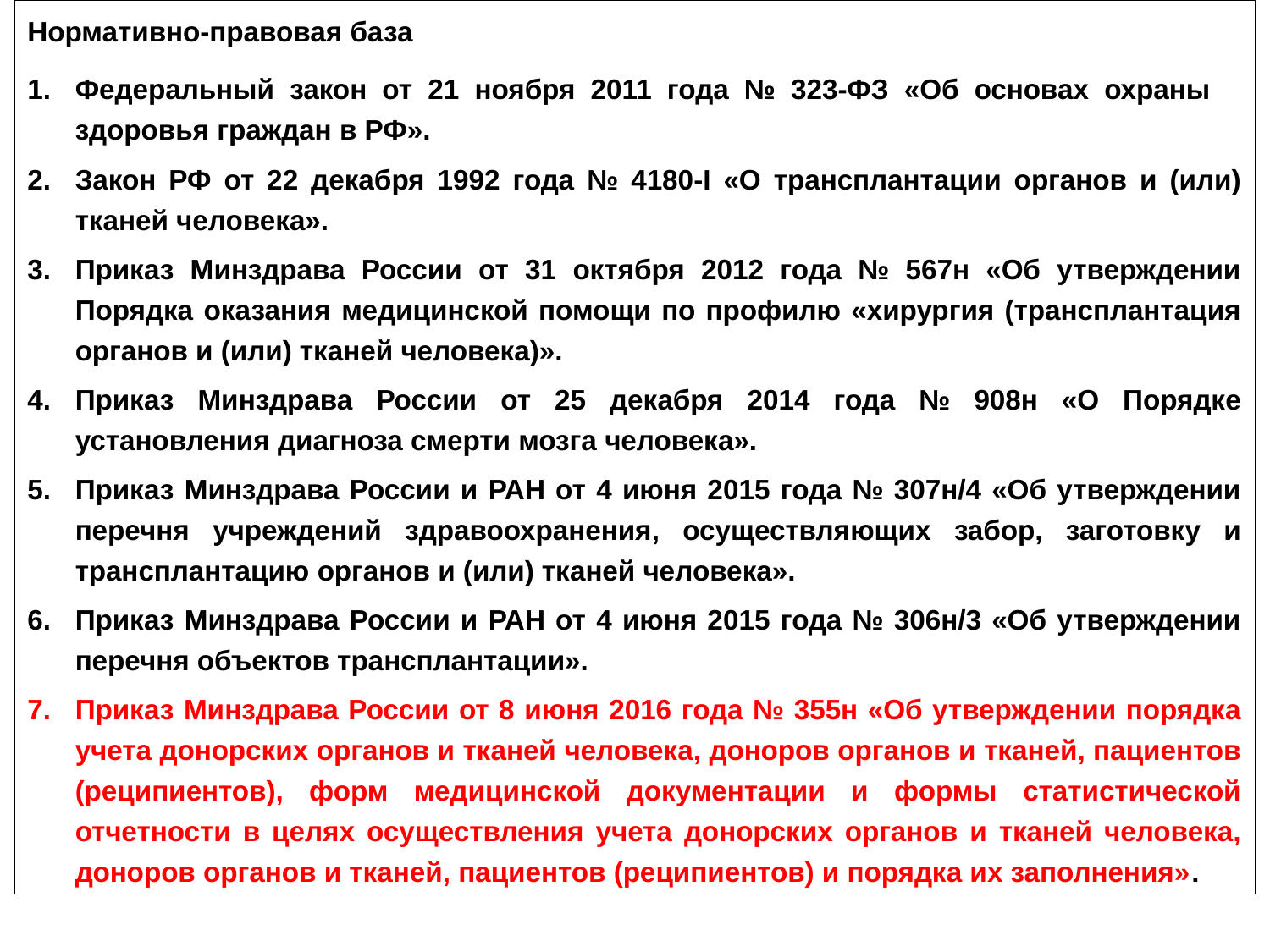

Нормативно-правовая база
Федеральный закон от 21 ноября 2011 года № 323-ФЗ «Об основах охраны   здоровья граждан в РФ».
Закон РФ от 22 декабря 1992 года № 4180-I «О трансплантации органов и (или) тканей человека».
Приказ Минздрава России от 31 октября 2012 года № 567н «Об утверждении Порядка оказания медицинской помощи по профилю «хирургия (трансплантация органов и (или) тканей человека)».
Приказ Минздрава России от 25 декабря 2014 года № 908н «О Порядке установления диагноза смерти мозга человека».
Приказ Минздрава России и РАН от 4 июня 2015 года № 307н/4 «Об утверждении перечня учреждений здравоохранения, осуществляющих забор, заготовку и трансплантацию органов и (или) тканей человека».
Приказ Минздрава России и РАН от 4 июня 2015 года № 306н/3 «Об утверждении перечня объектов трансплантации».
Приказ Минздрава России от 8 июня 2016 года № 355н «Об утверждении порядка учета донорских органов и тканей человека, доноров органов и тканей, пациентов (реципиентов), форм медицинской документации и формы статистической отчетности в целях осуществления учета донорских органов и тканей человека, доноров органов и тканей, пациентов (реципиентов) и порядка их заполнения».